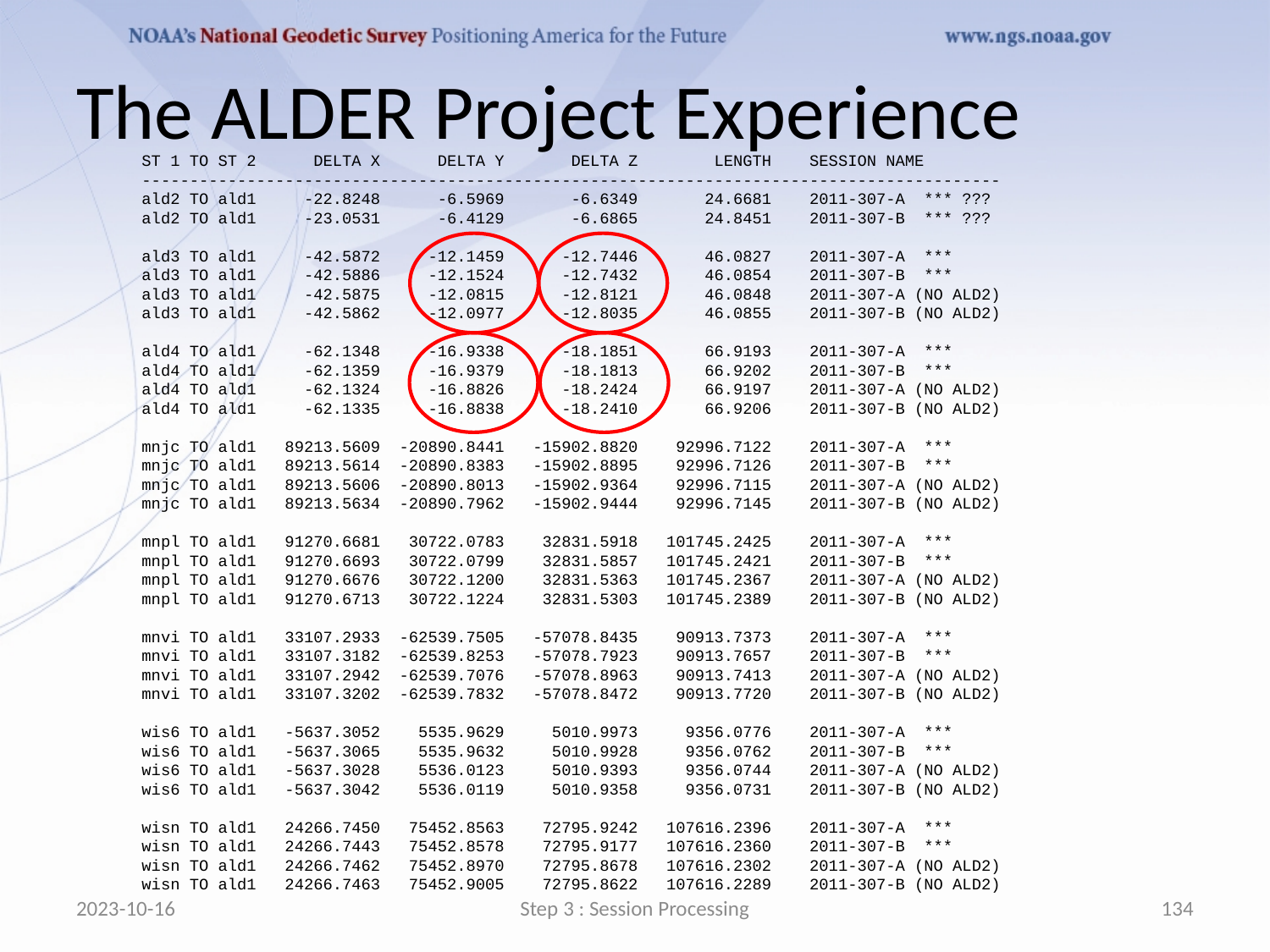

# The ALDER Project Experience
ST 1 TO ST 2      DELTA X      DELTA Y       DELTA Z        LENGTH    SESSION NAME
------------------------------------------------------------------------------------------
ald2 TO ald1     -22.8248      -6.5969       -6.6349       24.6681    2011-307-A  *** ???
ald2 TO ald1     -23.0531      -6.4129       -6.6865       24.8451    2011-307-B  *** ???

ald3 TO ald1     -42.5872     -12.1459      -12.7446       46.0827    2011-307-A  ***
ald3 TO ald1     -42.5886     -12.1524      -12.7432       46.0854    2011-307-B  ***
ald3 TO ald1     -42.5875     -12.0815      -12.8121       46.0848    2011-307-A (NO ALD2)
ald3 TO ald1     -42.5862     -12.0977      -12.8035       46.0855    2011-307-B (NO ALD2)

ald4 TO ald1     -62.1348     -16.9338      -18.1851       66.9193    2011-307-A  ***
ald4 TO ald1     -62.1359     -16.9379      -18.1813       66.9202    2011-307-B  ***
ald4 TO ald1     -62.1324     -16.8826      -18.2424       66.9197    2011-307-A (NO ALD2)
ald4 TO ald1     -62.1335     -16.8838      -18.2410       66.9206    2011-307-B (NO ALD2)

mnjc TO ald1   89213.5609  -20890.8441   -15902.8820    92996.7122    2011-307-A  ***
mnjc TO ald1   89213.5614  -20890.8383   -15902.8895    92996.7126    2011-307-B  ***
mnjc TO ald1   89213.5606  -20890.8013   -15902.9364    92996.7115    2011-307-A (NO ALD2)
mnjc TO ald1   89213.5634  -20890.7962   -15902.9444    92996.7145    2011-307-B (NO ALD2)

mnpl TO ald1   91270.6681   30722.0783    32831.5918   101745.2425    2011-307-A  ***
mnpl TO ald1   91270.6693   30722.0799    32831.5857   101745.2421    2011-307-B  ***
mnpl TO ald1   91270.6676   30722.1200    32831.5363   101745.2367    2011-307-A (NO ALD2)
mnpl TO ald1   91270.6713   30722.1224    32831.5303   101745.2389    2011-307-B (NO ALD2)

mnvi TO ald1   33107.2933  -62539.7505   -57078.8435    90913.7373    2011-307-A  ***
mnvi TO ald1   33107.3182  -62539.8253   -57078.7923    90913.7657    2011-307-B  ***
mnvi TO ald1   33107.2942  -62539.7076   -57078.8963    90913.7413    2011-307-A (NO ALD2)
mnvi TO ald1   33107.3202  -62539.7832   -57078.8472    90913.7720    2011-307-B (NO ALD2)

wis6 TO ald1   -5637.3052    5535.9629     5010.9973     9356.0776    2011-307-A  ***
wis6 TO ald1   -5637.3065    5535.9632     5010.9928     9356.0762    2011-307-B  ***
wis6 TO ald1   -5637.3028    5536.0123     5010.9393     9356.0744    2011-307-A (NO ALD2)
wis6 TO ald1   -5637.3042    5536.0119     5010.9358     9356.0731    2011-307-B (NO ALD2)

wisn TO ald1   24266.7450   75452.8563    72795.9242   107616.2396    2011-307-A  ***
wisn TO ald1   24266.7443   75452.8578    72795.9177   107616.2360    2011-307-B  ***
wisn TO ald1   24266.7462   75452.8970    72795.8678   107616.2302    2011-307-A (NO ALD2)
wisn TO ald1   24266.7463   75452.9005    72795.8622   107616.2289    2011-307-B (NO ALD2)

2023-10-16
Step 3 : Session Processing
134